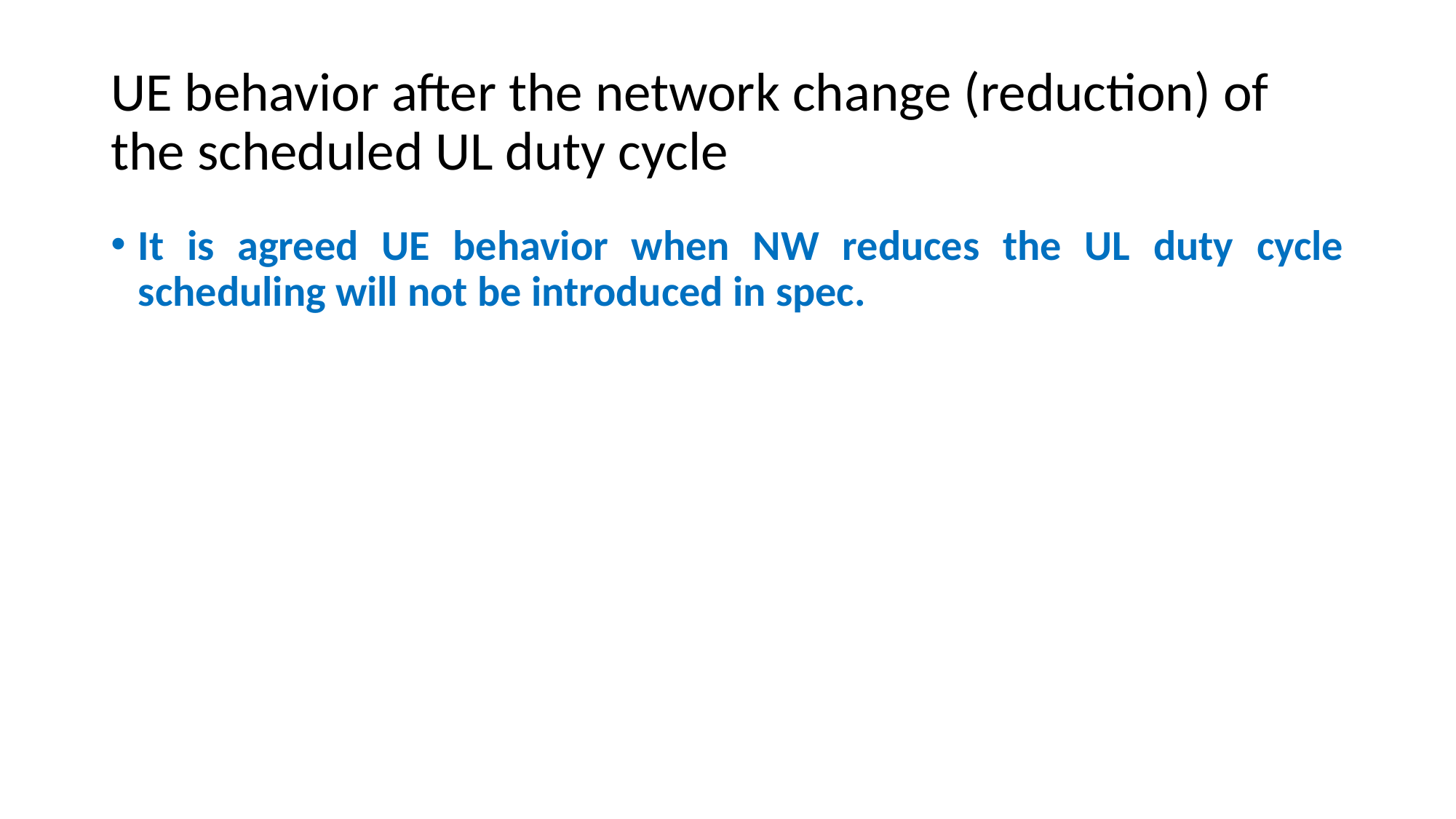

# UE behavior after the network change (reduction) of the scheduled UL duty cycle
It is agreed UE behavior when NW reduces the UL duty cycle scheduling will not be introduced in spec.